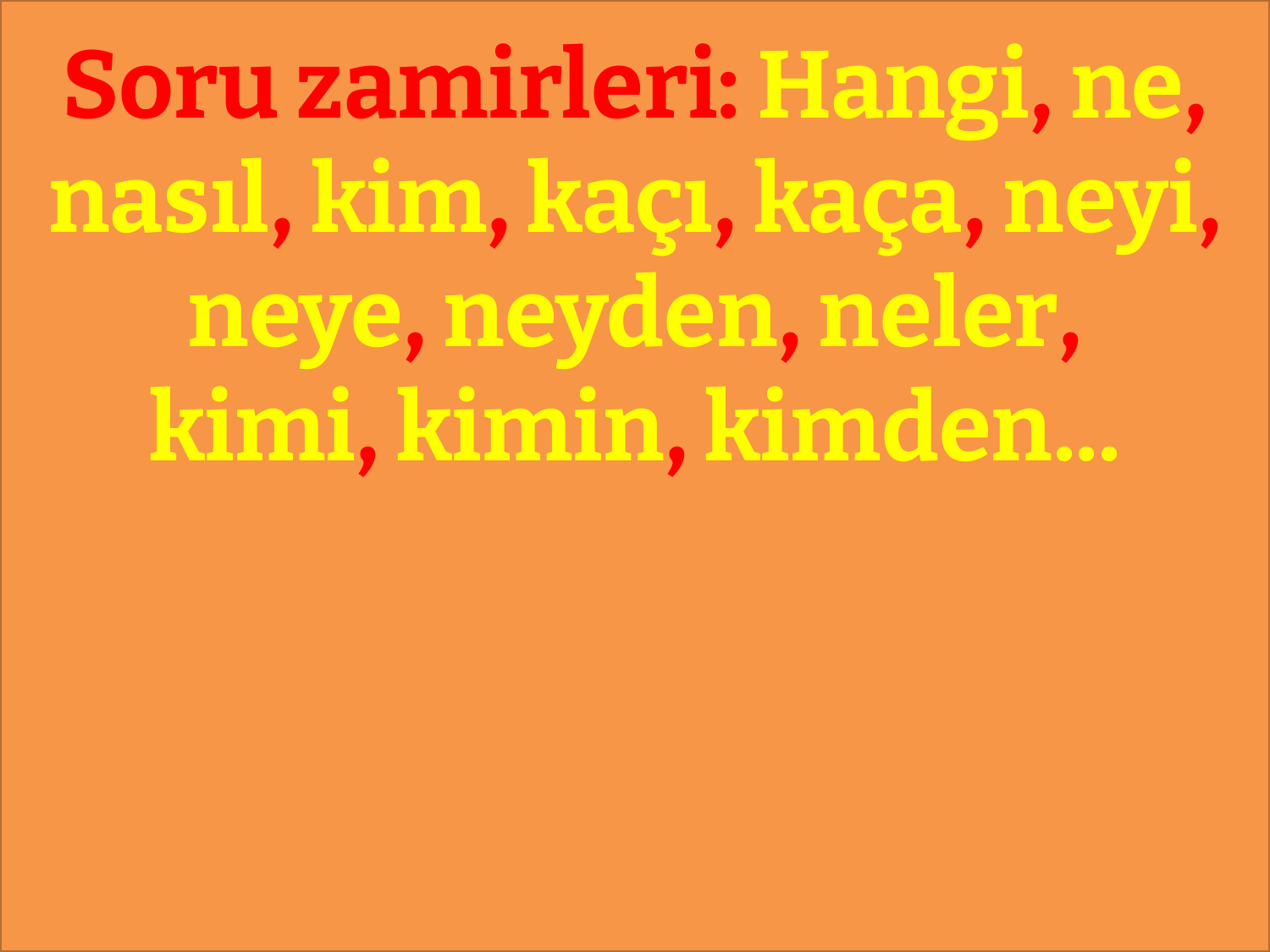

Soru zamirleri: Hangi, ne, nasıl, kim, kaçı, kaça, neyi, neye, neyden, neler,
kimi, kimin, kimden...
#